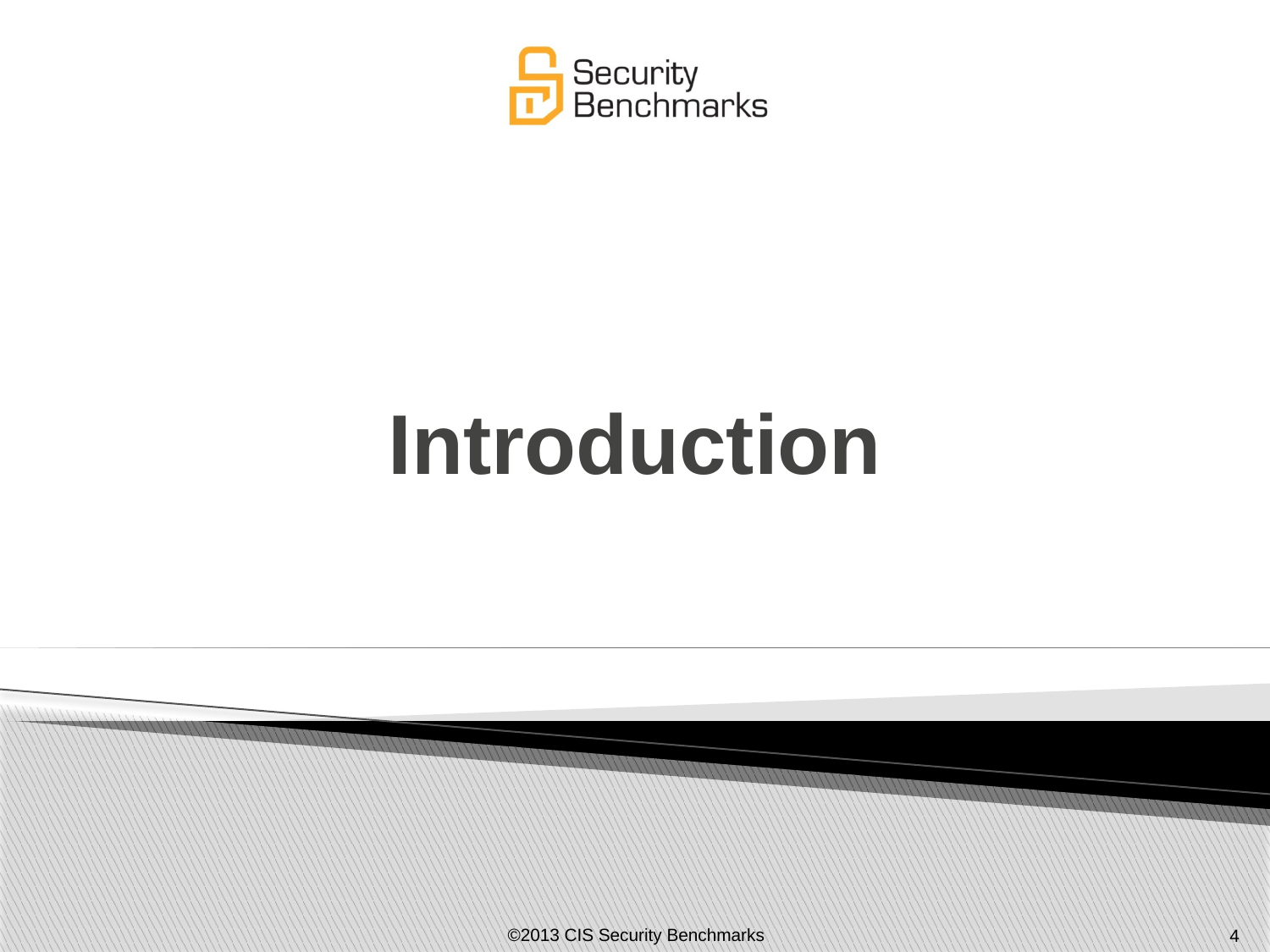

# Introduction

©2013 CIS Security Benchmarks
4